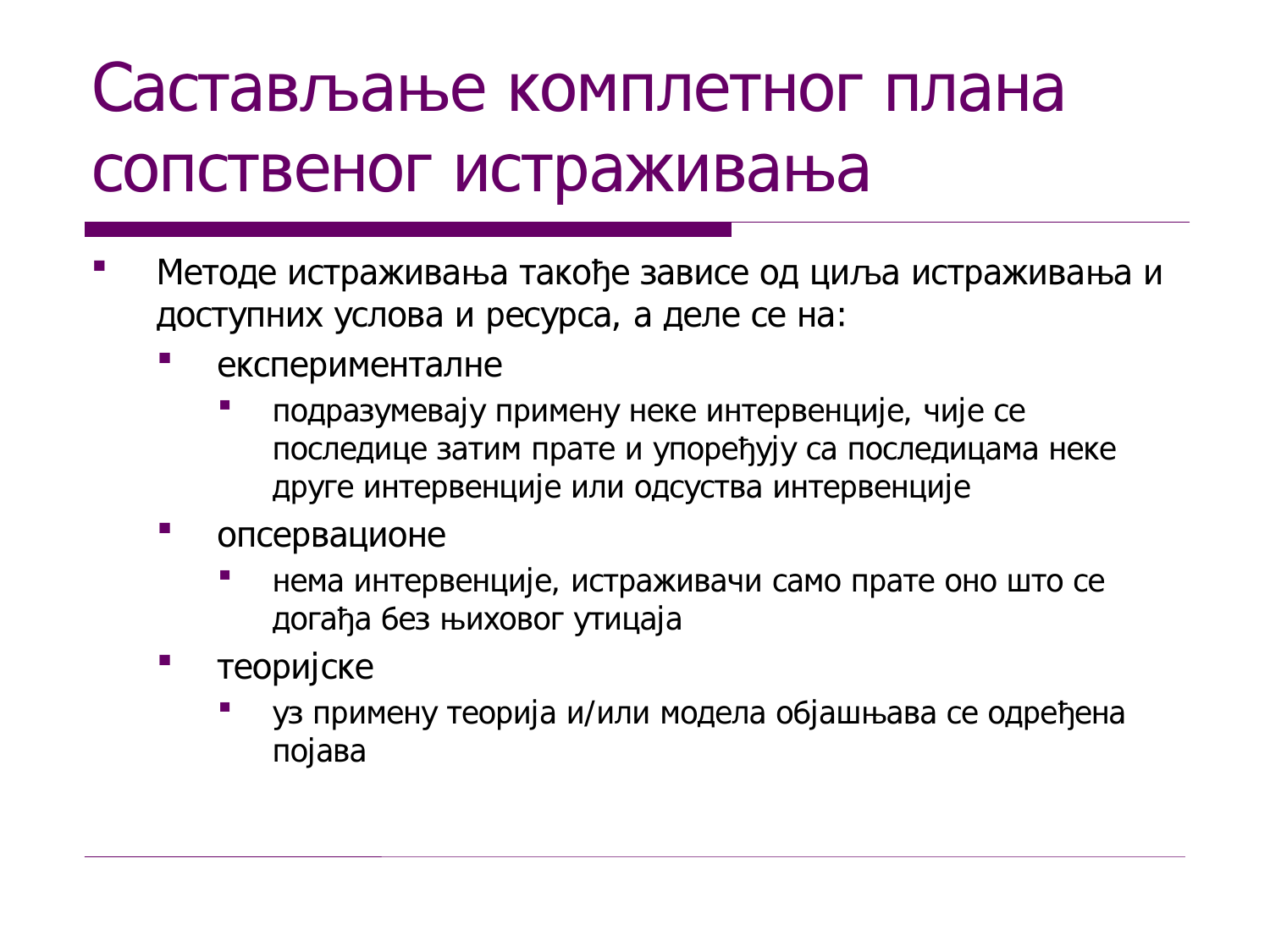

# Састављање комплетног плана сопственог истраживања
Методе истраживања такође зависе од циља истраживања и доступних услова и ресурса, а деле се на:
експерименталне
подразумевају примену неке интервенције, чије се последице затим прате и упоређују са последицама неке друге интервенције или одсуства интервенције
опсервационе
нема интервенције, истраживачи само прате оно што се догађа без њиховог утицаја
теоријске
уз примену теорија и/или модела објашњава се одређена појава